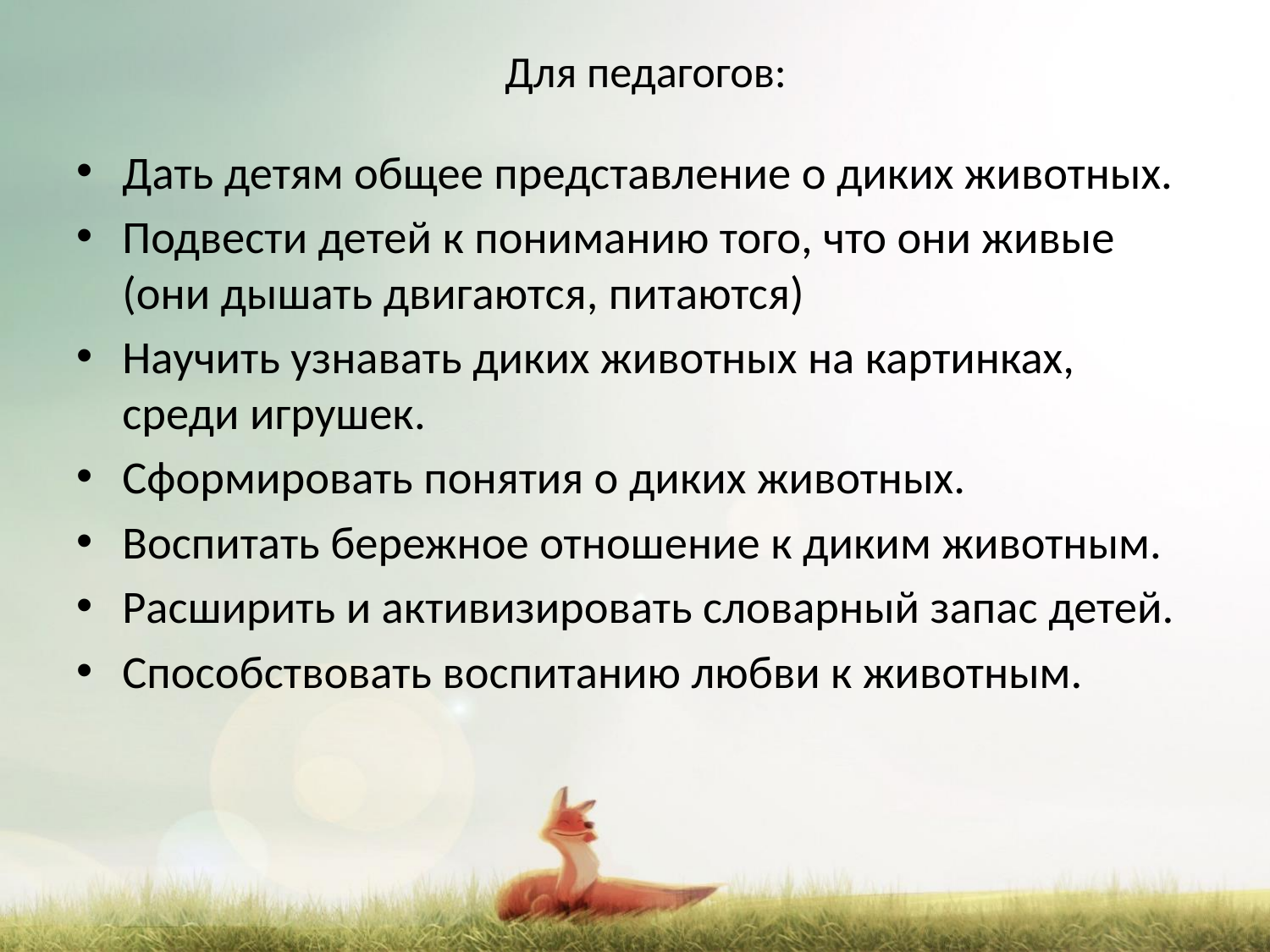

# Для педагогов:
Дать детям общее представление о диких животных.
Подвести детей к пониманию того, что они живые (они дышать двигаются, питаются)
Научить узнавать диких животных на картинках, среди игрушек.
Сформировать понятия о диких животных.
Воспитать бережное отношение к диким животным.
Расширить и активизировать словарный запас детей.
Способствовать воспитанию любви к животным.